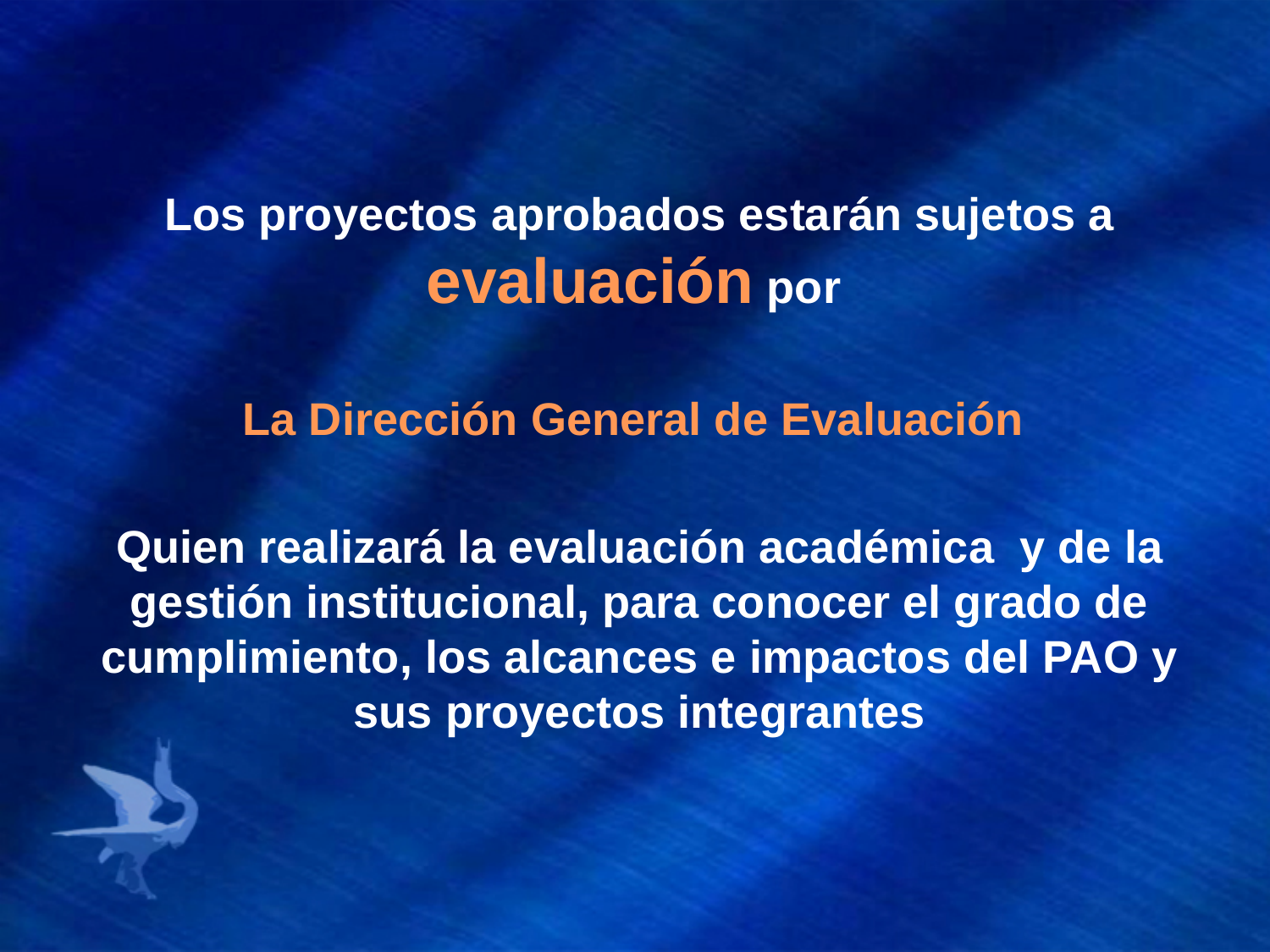

Los proyectos aprobados estarán sujetos a evaluación por

La Dirección General de Evaluación

Quien realizará la evaluación académica  y de la gestión institucional, para conocer el grado de cumplimiento, los alcances e impactos del PAO y sus proyectos integrantes